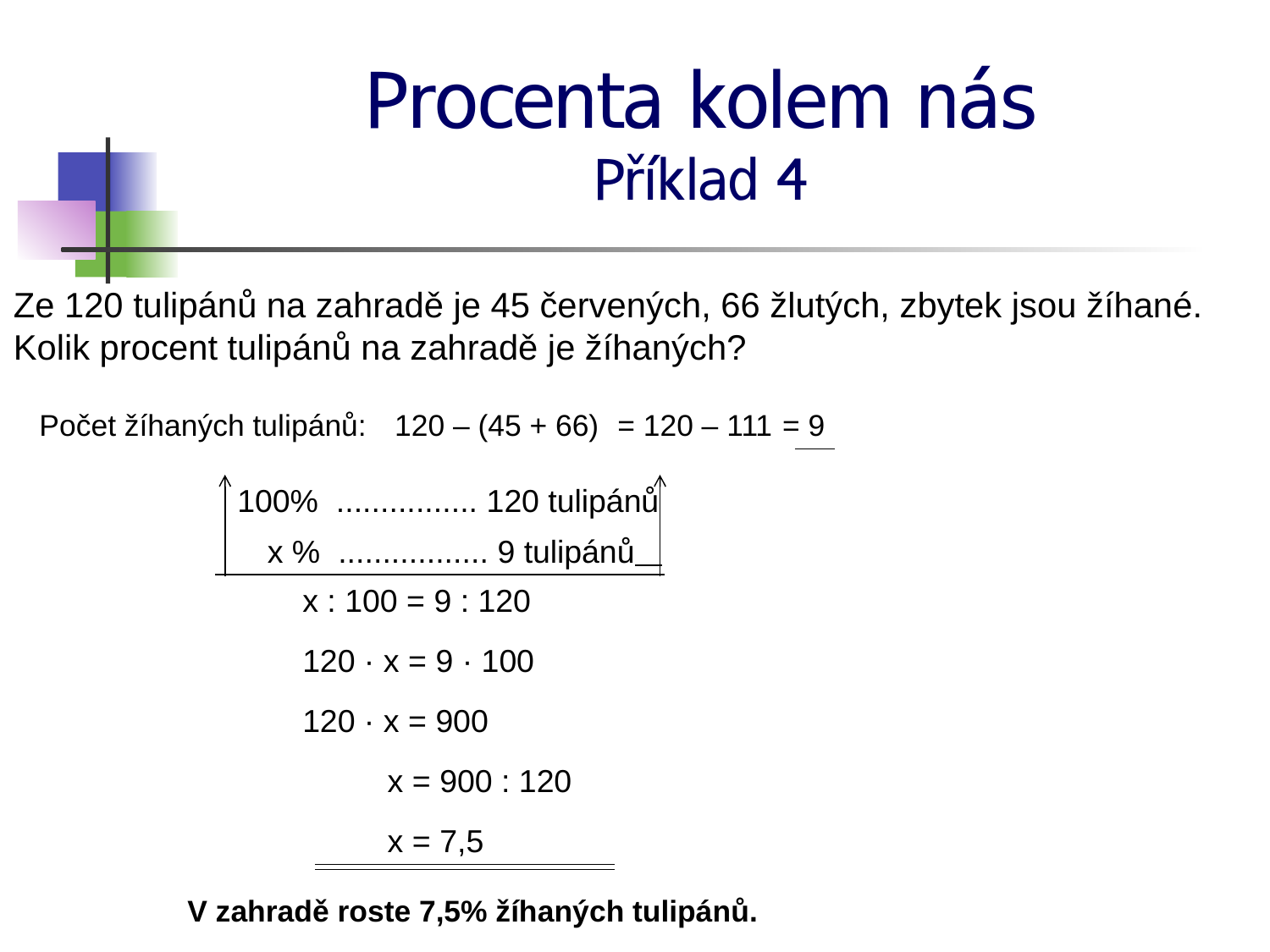

# Procenta kolem nás Příklad 4
Ze 120 tulipánů na zahradě je 45 červených, 66 žlutých, zbytek jsou žíhané.  Kolik procent tulipánů na zahradě je žíhaných?
Počet žíhaných tulipánů:
120 – (45 + 66)
= 120 – 111
= 9
100%  ................ 120 tulipánů
x %  ................. 9 tulipánů
x : 100 = 9 : 120
120 · x = 9 · 100
120 · x = 900
x = 900 : 120
x = 7,5
V zahradě roste 7,5% žíhaných tulipánů.